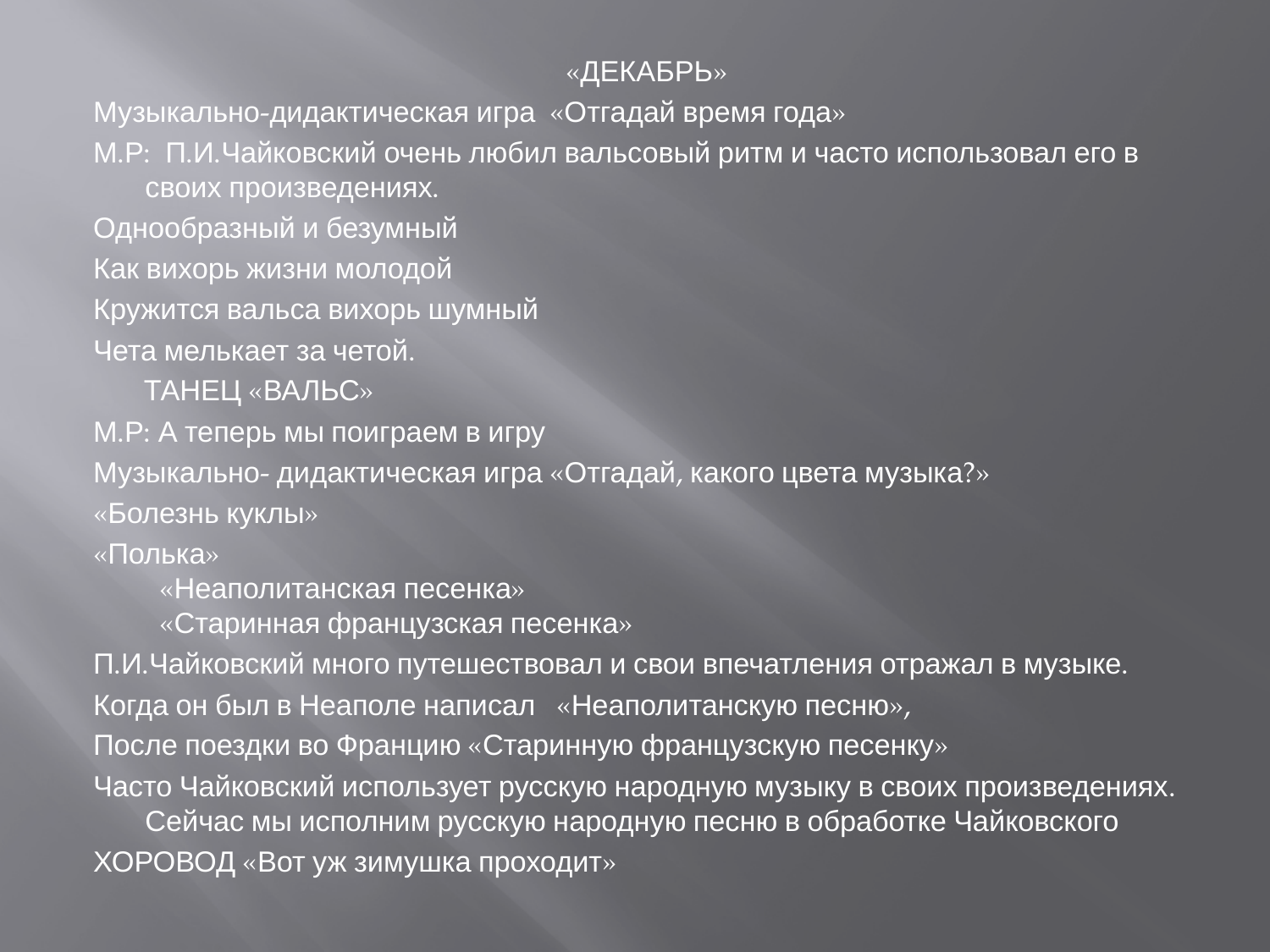

«ДЕКАБРЬ»
Музыкально-дидактическая игра  «Отгадай время года»
М.Р:  П.И.Чайковский очень любил вальсовый ритм и часто использовал его в своих произведениях.
Однообразный и безумный
Как вихорь жизни молодой
Кружится вальса вихорь шумный
Чета мелькает за четой.
       ТАНЕЦ «ВАЛЬС»
М.Р: А теперь мы поиграем в игру
Музыкально- дидактическая игра «Отгадай, какого цвета музыка?»
«Болезнь куклы»
«Полька»
  «Неаполитанская песенка»
  «Старинная французская песенка»
П.И.Чайковский много путешествовал и свои впечатления отражал в музыке.
Когда он был в Неаполе написал   «Неаполитанскую песню»,
После поездки во Францию «Старинную французскую песенку»
Часто Чайковский использует русскую народную музыку в своих произведениях. Сейчас мы исполним русскую народную песню в обработке Чайковского
ХОРОВОД «Вот уж зимушка проходит»